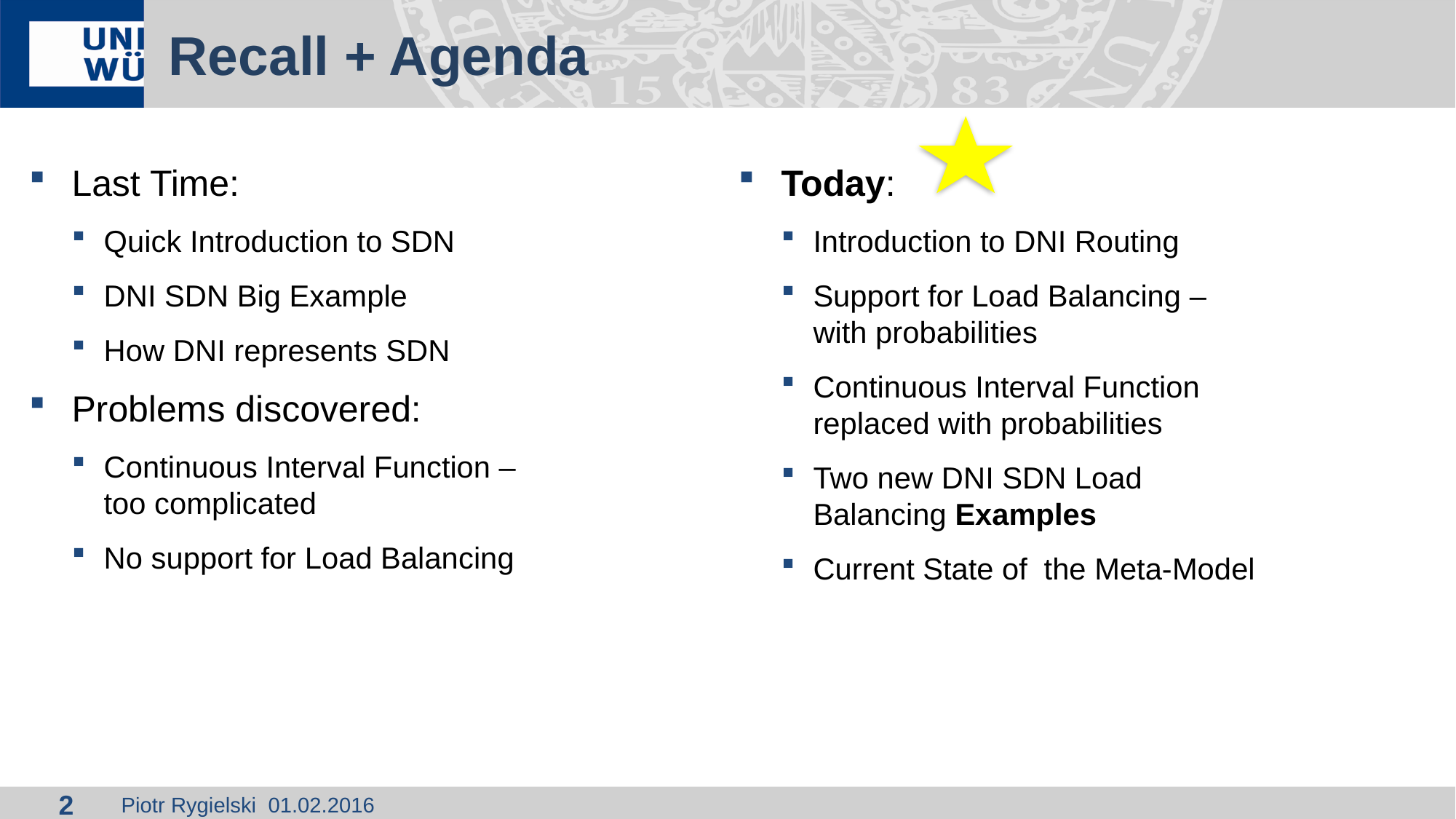

# Recall + Agenda

Last Time:
Quick Introduction to SDN
DNI SDN Big Example
How DNI represents SDN
Problems discovered:
Continuous Interval Function – too complicated
No support for Load Balancing
Today:
Introduction to DNI Routing
Support for Load Balancing – with probabilities
Continuous Interval Function replaced with probabilities
Two new DNI SDN Load Balancing Examples
Current State of  the Meta-Model
2
Piotr Rygielski  01.02.2016